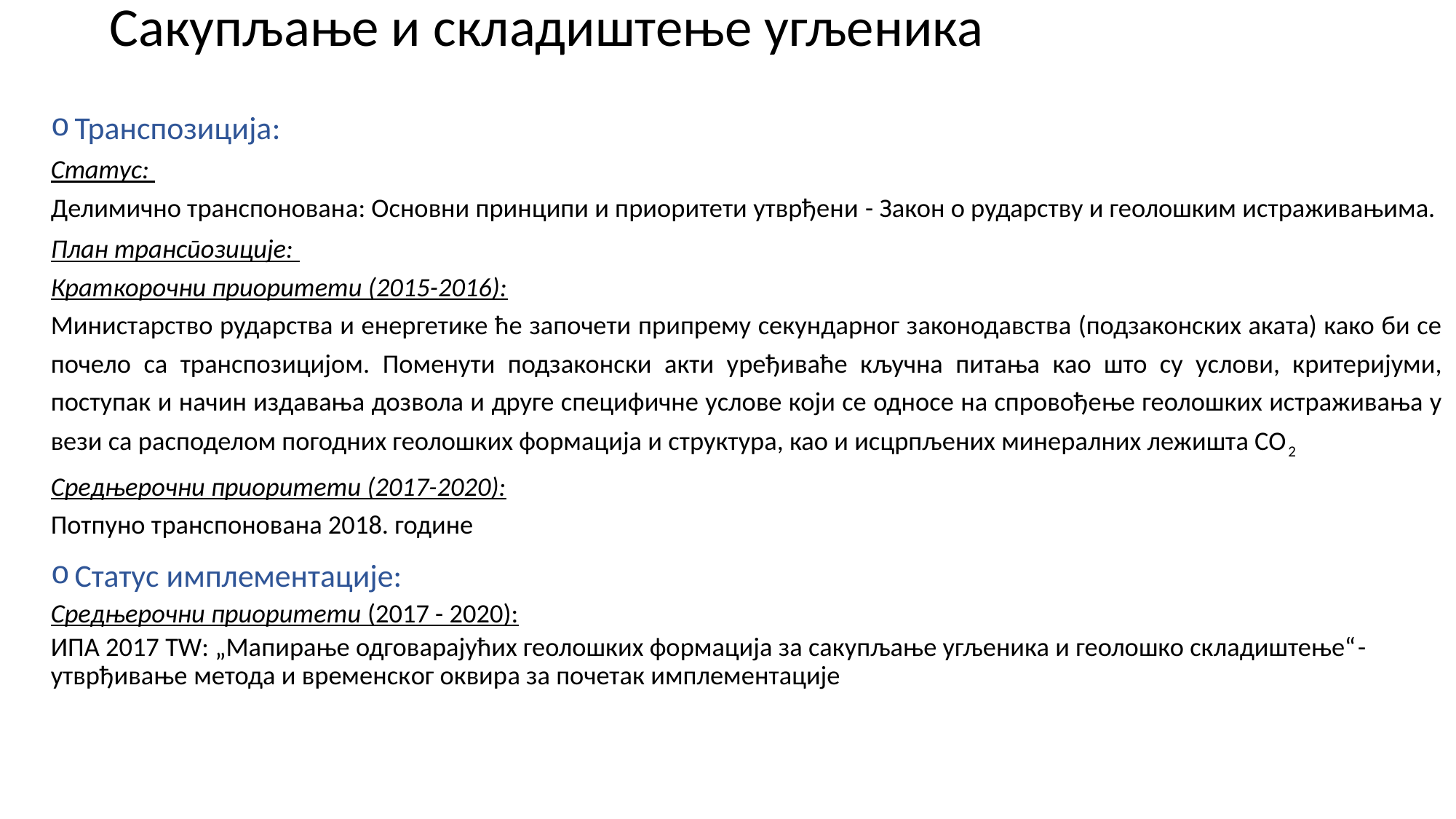

# Сакупљање и складиштење угљеника
Транспозиција:
Статус:
Делимично транспонована: Основни принципи и приоритети утврђени - Закон о рударству и геолошким истраживањима.
План транспозиције:
Краткорочни приоритети (2015-2016):
Министарство рударства и енергетике ће започети припрему секундарног законодавства (подзаконских аката) како би се почело са транспозицијом. Поменути подзаконски акти уређиваће кључна питања као што су услови, критеријуми, поступак и начин издавања дозвола и друге специфичне услове који се односе на спровођење геолошких истраживања у вези са расподелом погодних геолошких формација и структура, као и исцрпљених минералних лежишта CO2
Средњерочни приоритети (2017-2020):
Потпуно транспонована 2018. године

Статус имплементације:
Средњерочни приоритети (2017 - 2020):
ИПА 2017 TW: „Мапирање одговарајућих геолошких формација за сакупљање угљеника и геолошко складиштење“- утврђивање метода и временског оквира за почетак имплементације